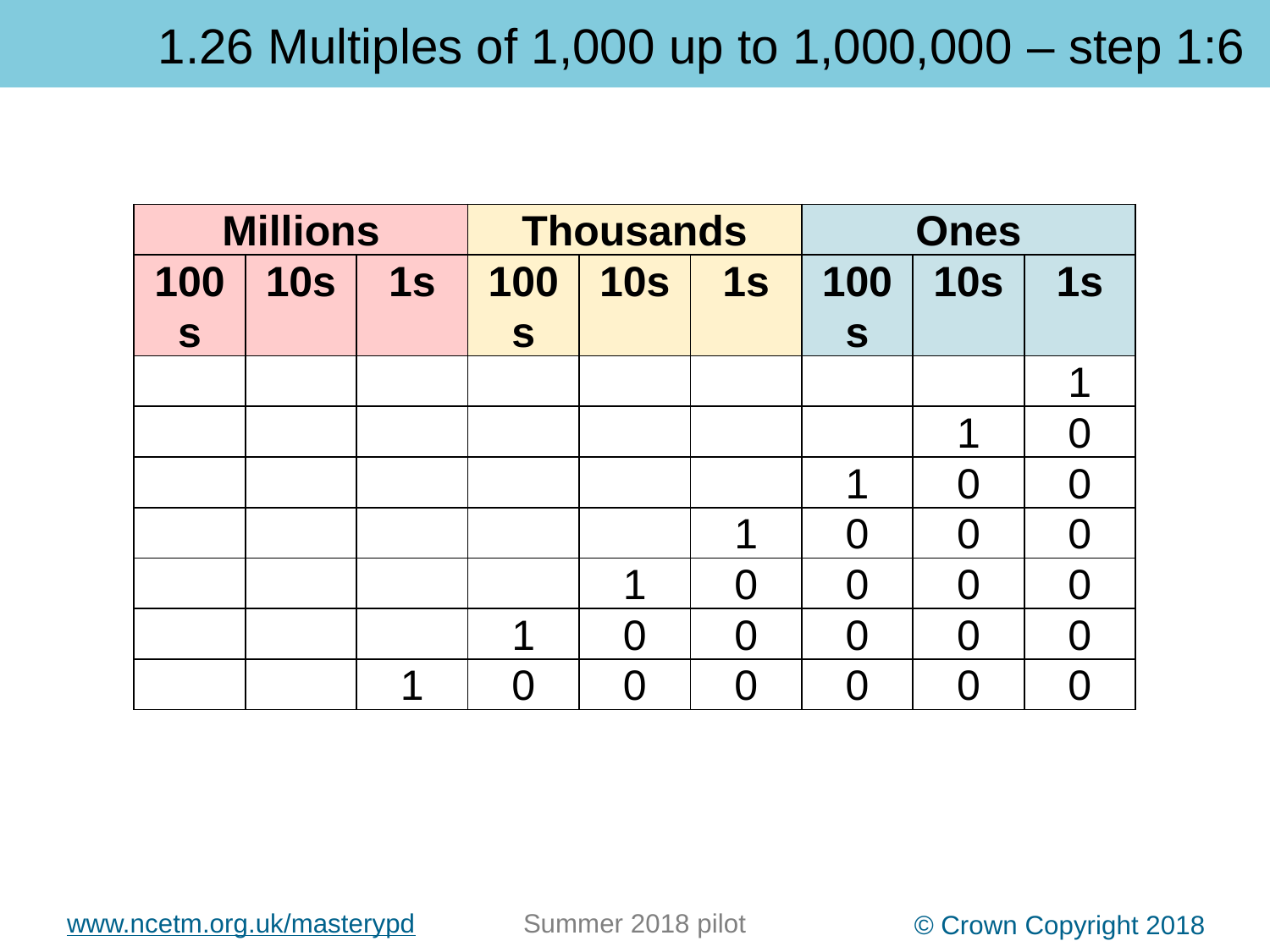

1.26 Multiples of 1,000 up to 1,000,000 – step 1:6
| Millions |  |  | Thousands |  |  | Ones |  |  |
| --- | --- | --- | --- | --- | --- | --- | --- | --- |
| 100s | 10s | 1s | 100s | 10s | 1s | 100s | 10s | 1s |
|  |  |  |  |  |  |  |  | 1 |
|  |  |  |  |  |  |  | 1 | 0 |
|  |  |  |  |  |  | 1 | 0 | 0 |
|  |  |  |  |  | 1 | 0 | 0 | 0 |
|  |  |  |  | 1 | 0 | 0 | 0 | 0 |
|  |  |  | 1 | 0 | 0 | 0 | 0 | 0 |
|  |  | 1 | 0 | 0 | 0 | 0 | 0 | 0 |